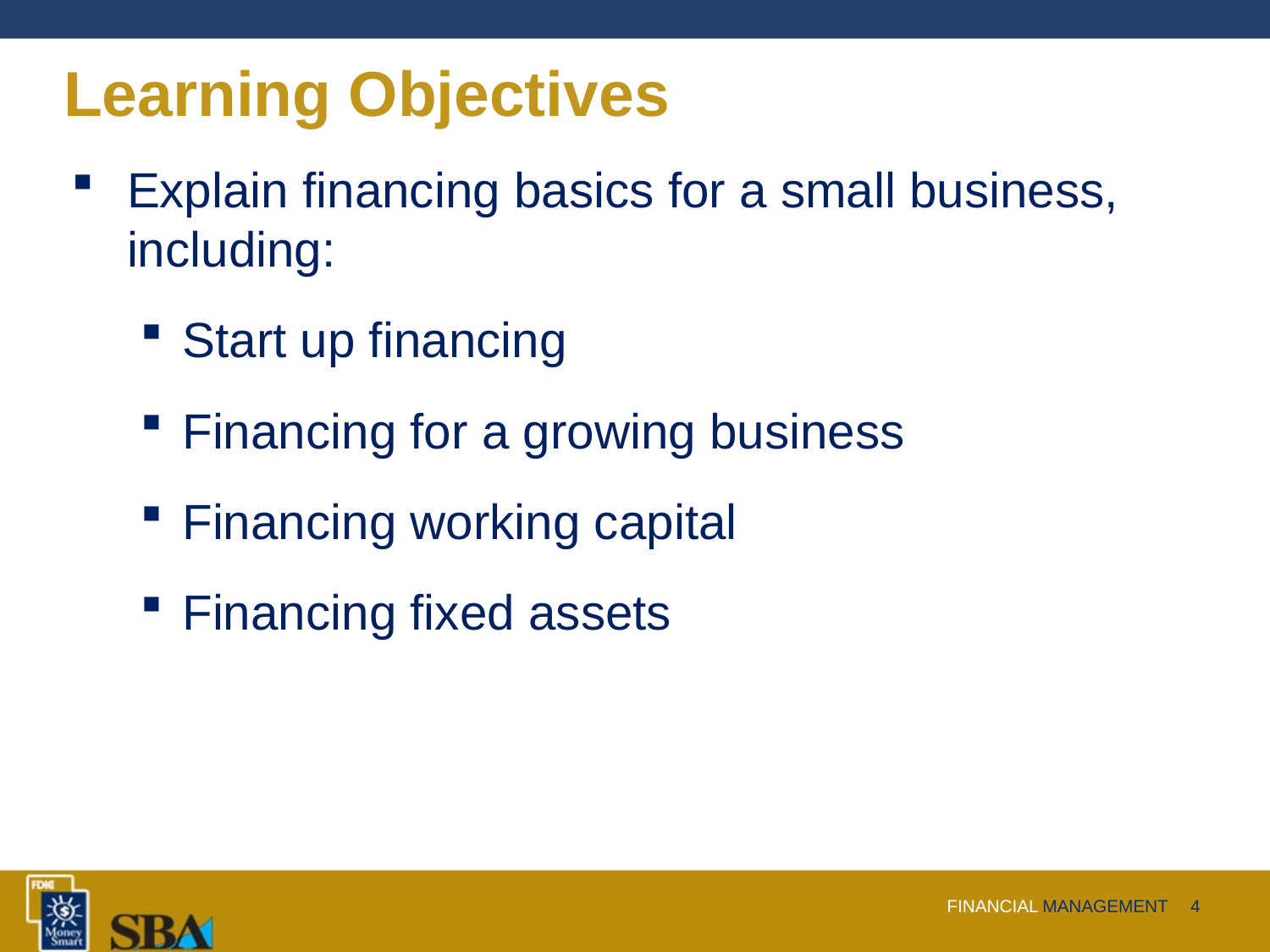

# Learning Objectives
Explain financing basics for a small business, including:
Start up financing
Financing for a growing business
Financing working capital
Financing fixed assets